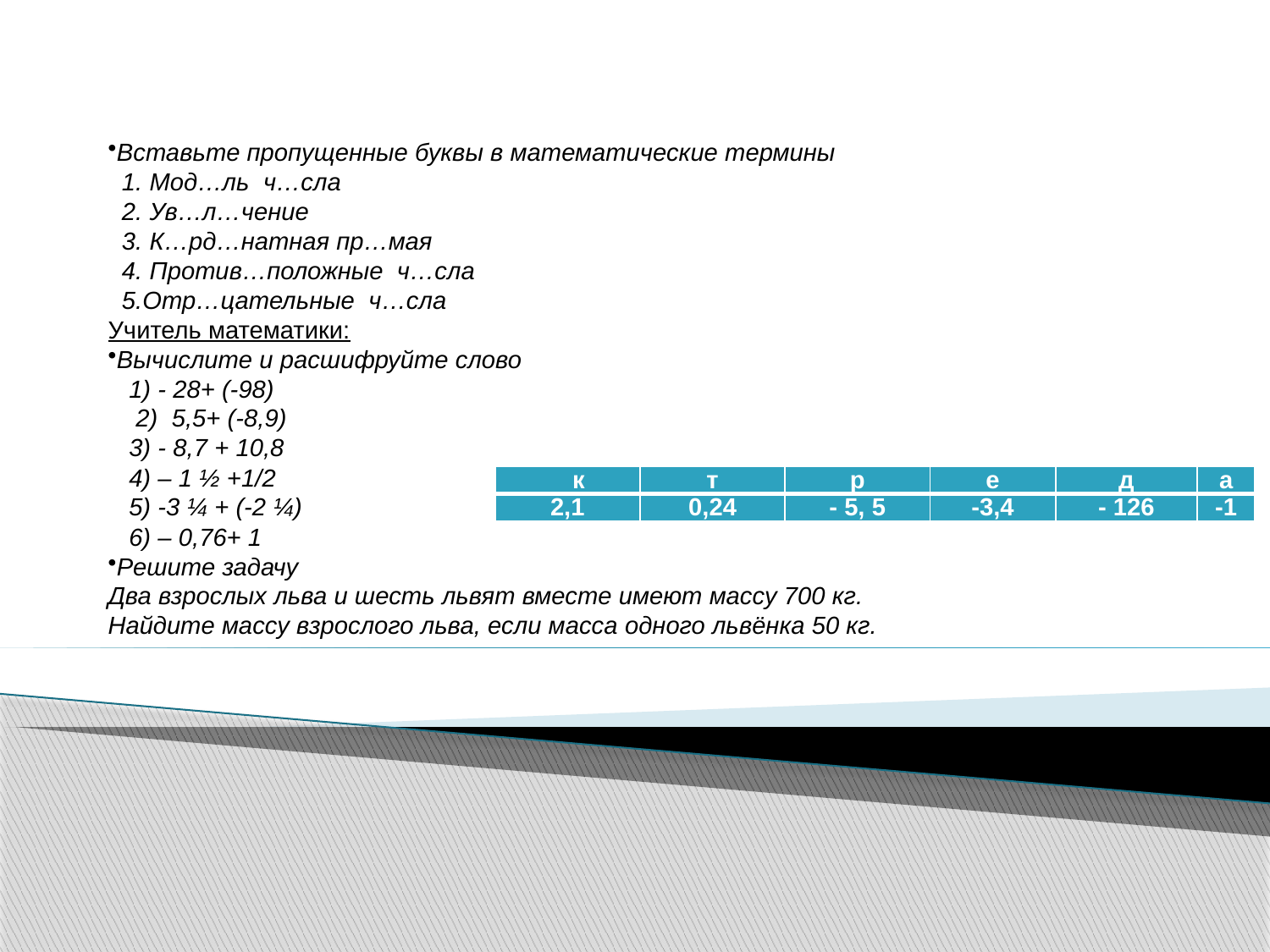

Вставьте пропущенные буквы в математические термины
  1. Мод…ль  ч…сла
  2. Ув…л…чение
  3. К…рд…натная пр…мая
  4. Против…положные  ч…сла
  5.Отр…цательные  ч…сла
Учитель математики:
Вычислите и расшифруйте слово
   1) - 28+ (-98)
    2)  5,5+ (-8,9)
   3) - 8,7 + 10,8
   4) – 1 ½ +1/2
   5) -3 ¼ + (-2 ¼)
   6) – 0,76+ 1
Решите задачу
Два взрослых льва и шесть львят вместе имеют массу 700 кг.
Найдите массу взрослого льва, если масса одного львёнка 50 кг.
| к | т | р | е | д | а |
| --- | --- | --- | --- | --- | --- |
| 2,1 | 0,24 | - 5, 5 | -3,4 | - 126 | -1 |